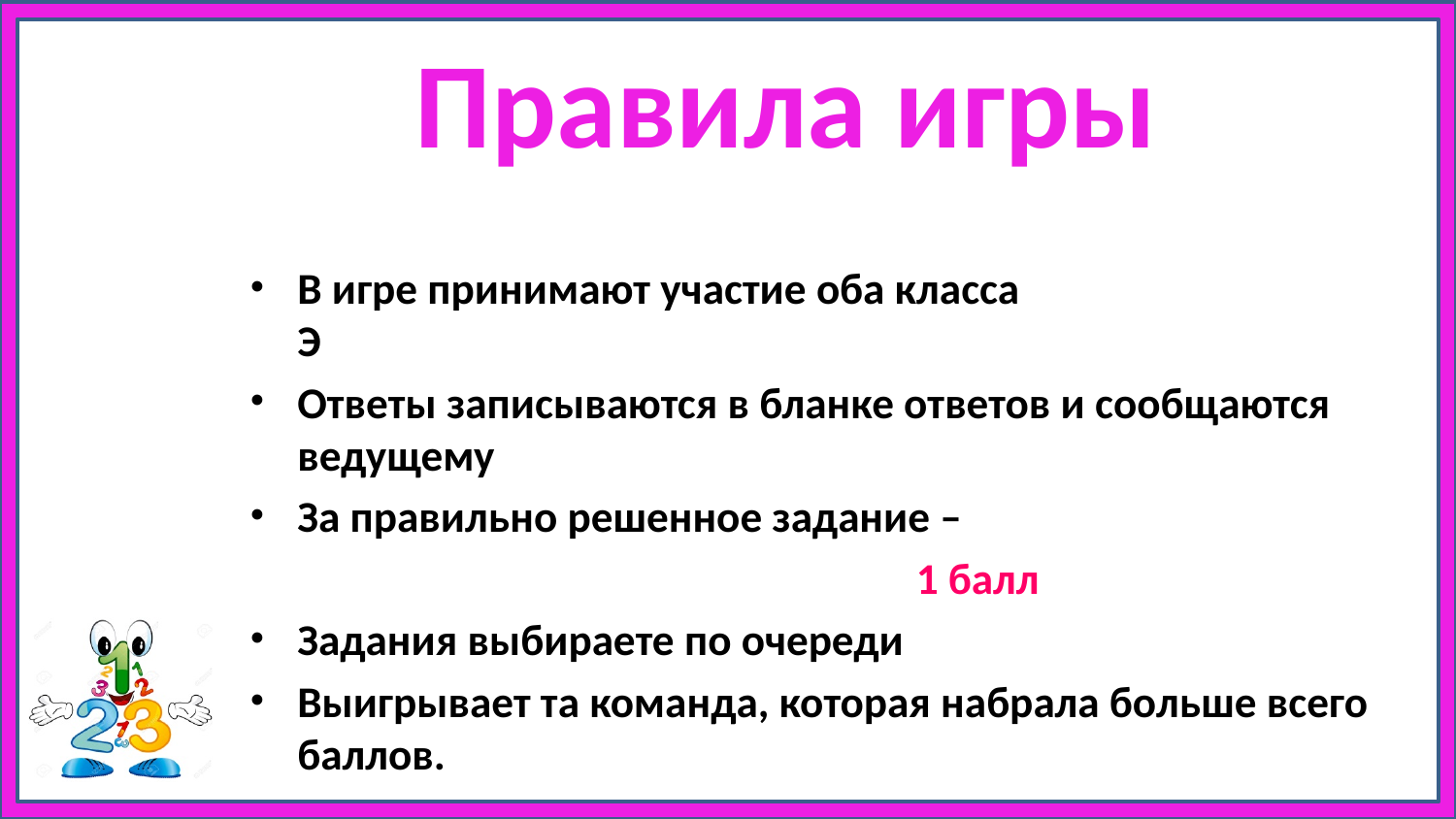

# Правила игры

В игре принимают участие оба класса
Э
Ответы записываются в бланке ответов и сообщаются ведущему
За правильно решенное задание –
                                                                   1 балл
Задания выбираете по очереди
Выигрывает та команда, которая набрала больше всего баллов.